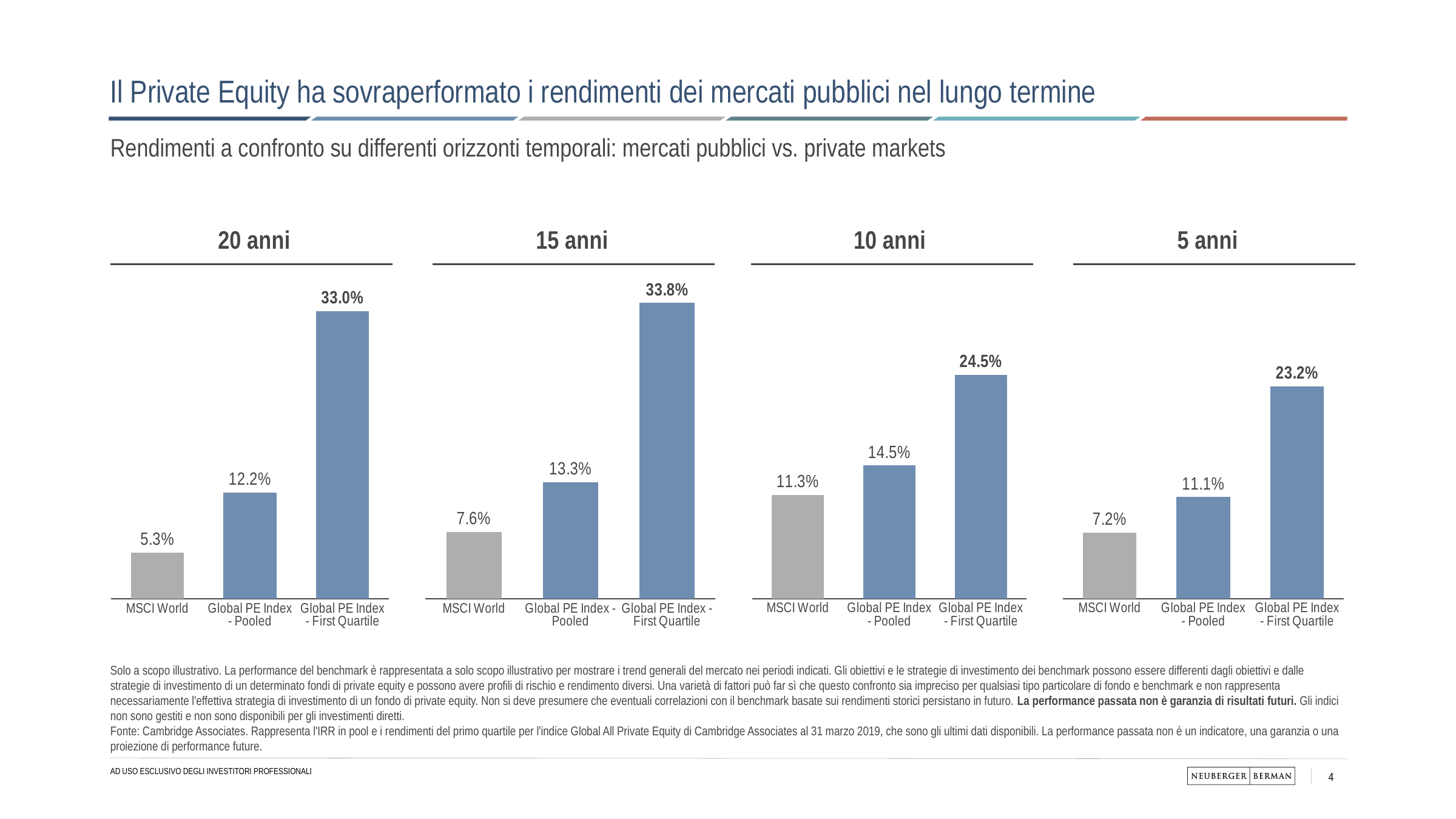

# Il Private Equity ha sovraperformato i rendimenti dei mercati pubblici nel lungo termine
Rendimenti a confronto su differenti orizzonti temporali: mercati pubblici vs. private markets

### Chart

| Category | Column1 | Column2 |
|---|---|---|
| MSCI World | 0.0531 | 0.0531 |
| Global PE Index - Pooled | 0.1216622516 | 0.1216622516 |
| Global PE Index - First Quartile | 0.3299402623 | 0.3299402623 |

### Chart

| Category | Column1 | Column2 |
|---|---|---|
| MSCI World | 0.0762 | 0.0762 |
| Global PE Index - Pooled | 0.1328505671 | 0.1328505671 |
| Global PE Index - First Quartile | 0.3379510587 | 0.3379510587 |

### Chart

| Category | Column1 | Column2 |
|---|---|---|
| MSCI World | 0.1133 | 0.1133 |
| Global PE Index - Pooled | 0.1454659459 | 0.1454659459 |
| Global PE Index - First Quartile | 0.2446439902 | 0.2446439902 |

### Chart

| Category | Column1 | Column2 |
|---|---|---|
| MSCI World | 0.072 | 0.072 |
| Global PE Index - Pooled | 0.11095303 | 0.11095303 |
| Global PE Index - First Quartile | 0.2318563696 | 0.2318563696 |
20 anni
15 anni
10 anni
5 anni
Solo a scopo illustrativo. La performance del benchmark è rappresentata a solo scopo illustrativo per mostrare i trend generali del mercato nei periodi indicati. Gli obiettivi e le strategie di investimento dei benchmark possono essere differenti dagli obiettivi e dalle strategie di investimento di un determinato fondi di private equity e possono avere profili di rischio e rendimento diversi. Una varietà di fattori può far sì che questo confronto sia impreciso per qualsiasi tipo particolare di fondo e benchmark e non rappresenta necessariamente l'effettiva strategia di investimento di un fondo di private equity. Non si deve presumere che eventuali correlazioni con il benchmark basate sui rendimenti storici persistano in futuro. La performance passata non è garanzia di risultati futuri. Gli indici non sono gestiti e non sono disponibili per gli investimenti diretti.
Fonte: Cambridge Associates. Rappresenta l'IRR in pool e i rendimenti del primo quartile per l'indice Global All Private Equity di Cambridge Associates al 31 marzo 2019, che sono gli ultimi dati disponibili. La performance passata non è un indicatore, una garanzia o una proiezione di performance future.